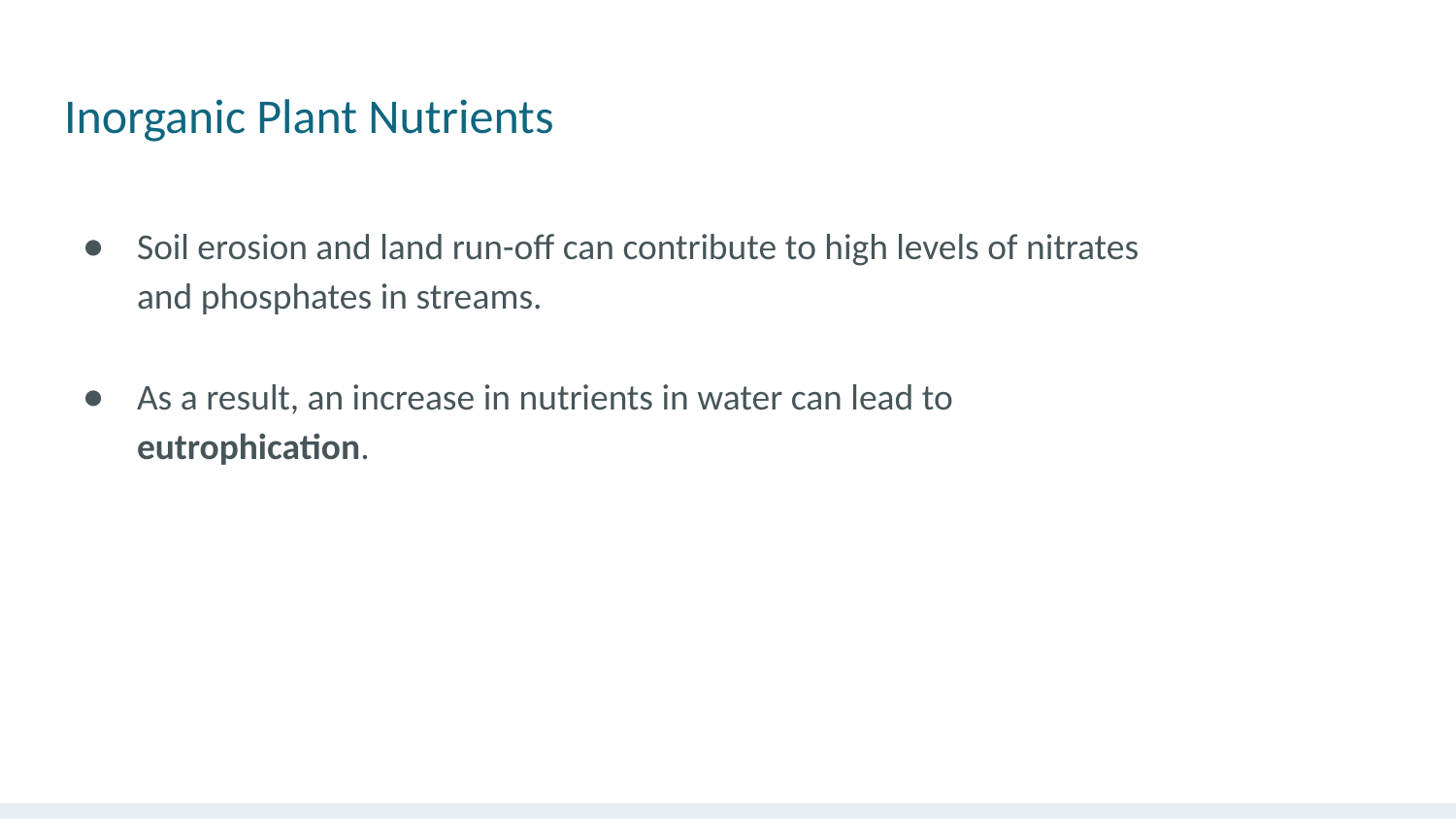

# Inorganic Plant Nutrients
Soil erosion and land run-off can contribute to high levels of nitrates and phosphates in streams.

As a result, an increase in nutrients in water can lead to eutrophication.